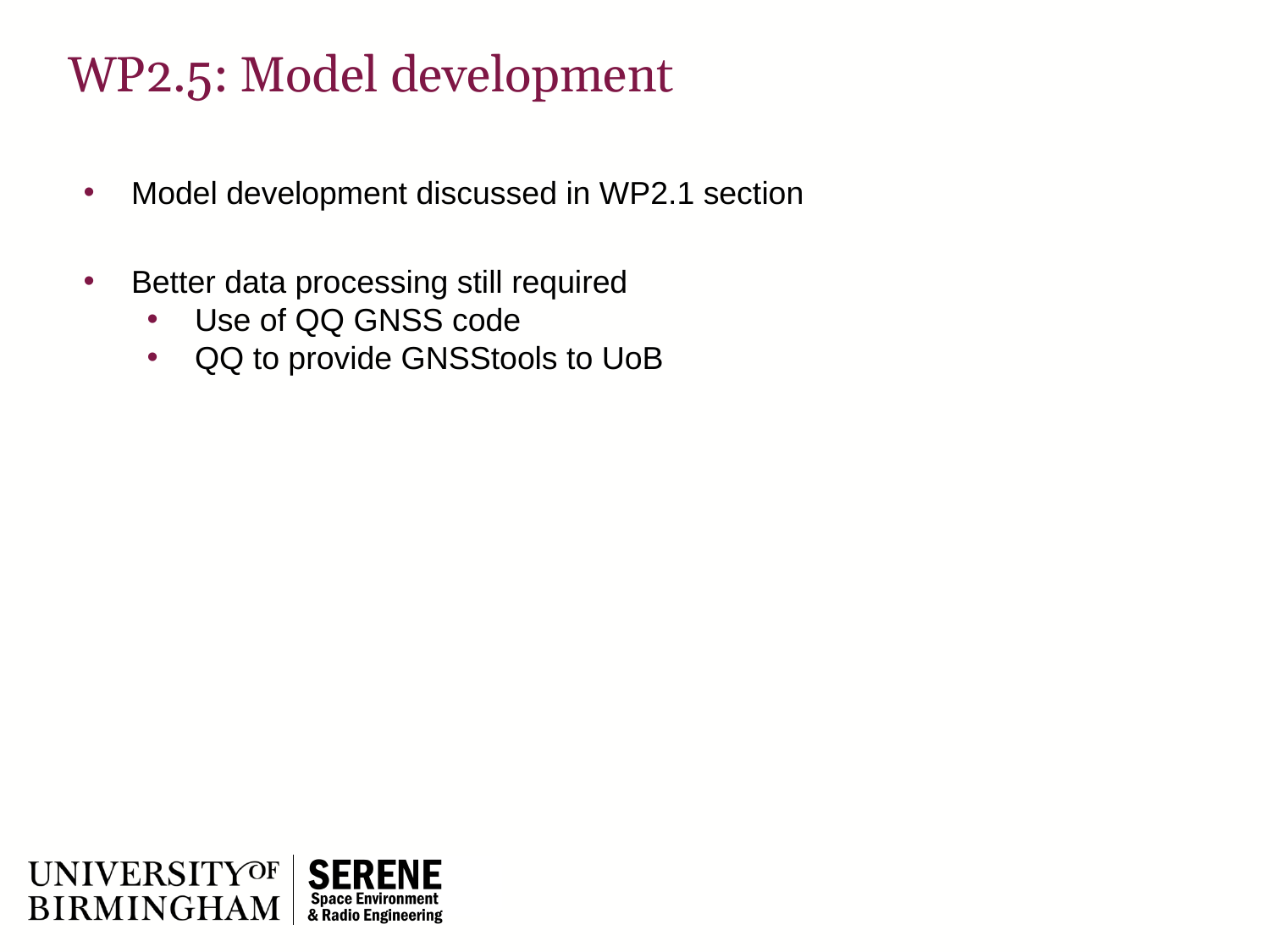

# WP2.5: Model development

Model development discussed in WP2.1 section

Better data processing still required
Use of QQ GNSS code
QQ to provide GNSStools to UoB